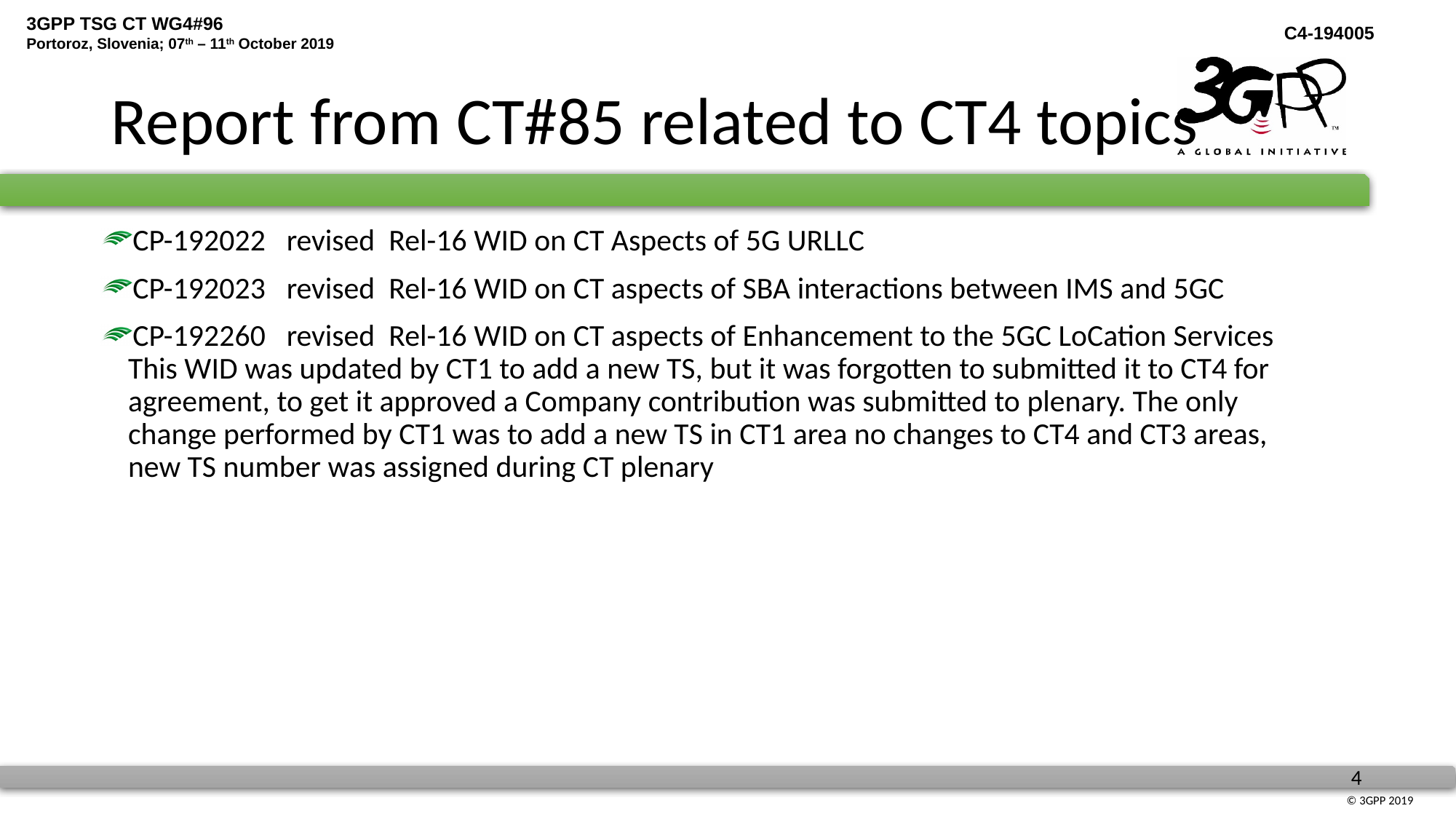

# Report from CT#85 related to CT4 topics
CP-192022   revised  Rel-16 WID on CT Aspects of 5G URLLC
CP-192023   revised  Rel-16 WID on CT aspects of SBA interactions between IMS and 5GC
CP-192260   revised  Rel-16 WID on CT aspects of Enhancement to the 5GC LoCation Services
This WID was updated by CT1 to add a new TS, but it was forgotten to submitted it to CT4 for agreement, to get it approved a Company contribution was submitted to plenary. The only change performed by CT1 was to add a new TS in CT1 area no changes to CT4 and CT3 areas, new TS number was assigned during CT plenary